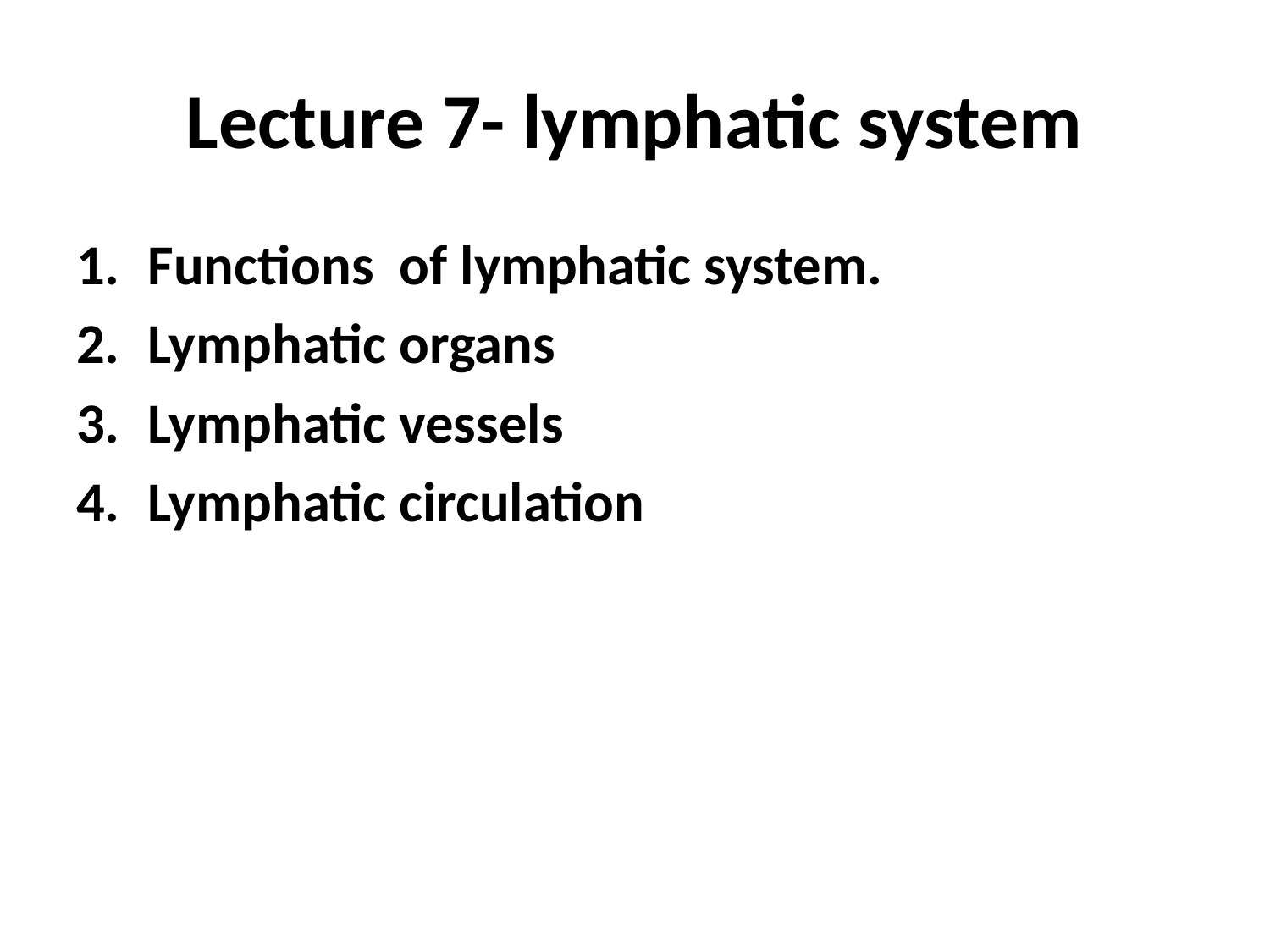

# Lecture 7- lymphatic system
Functions  of lymphatic system.
Lymphatic organs
Lymphatic vessels
Lymphatic circulation